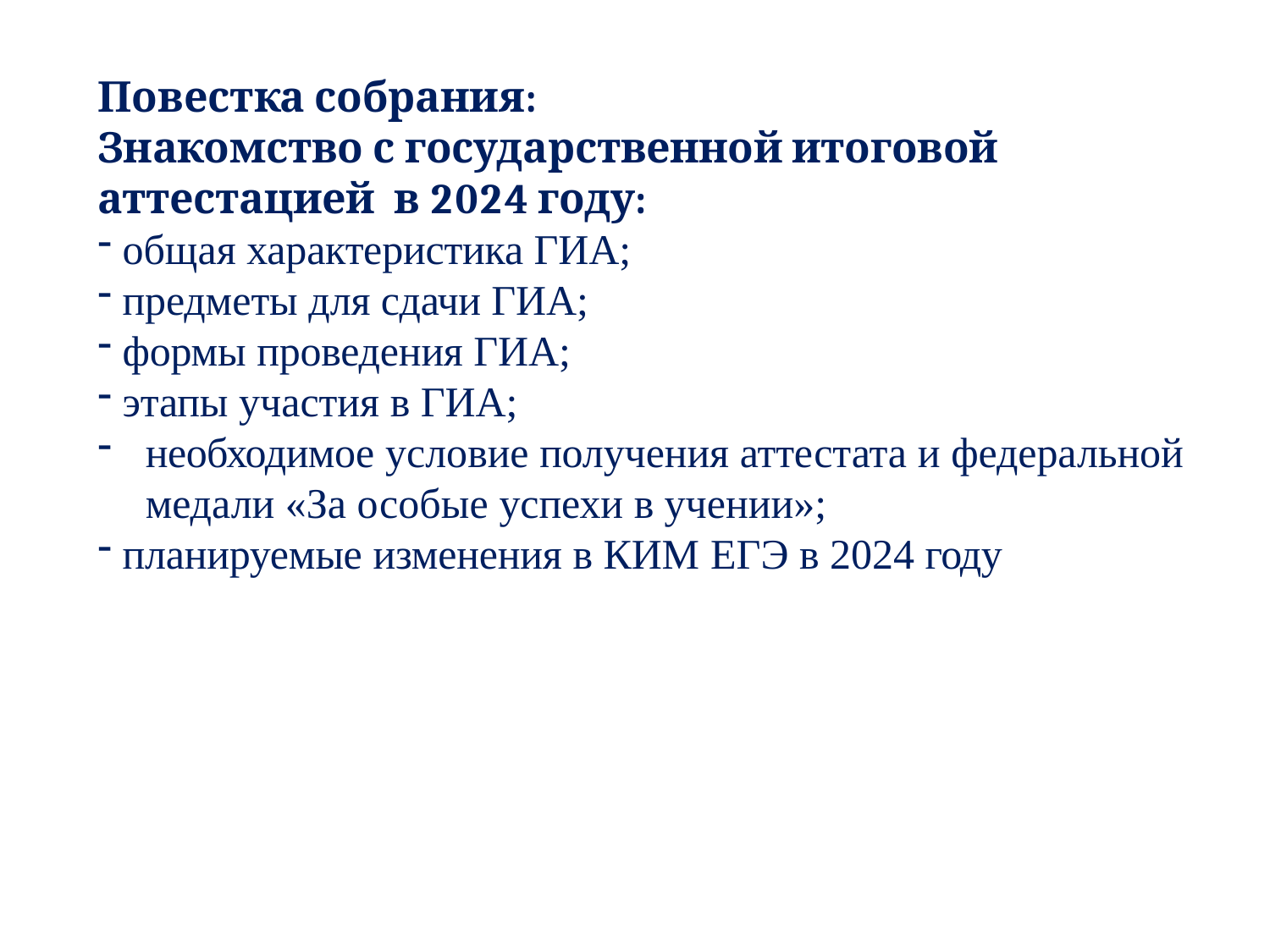

Повестка собрания:
Знакомство с государственной итоговой аттестацией  в 2024 году:
общая характеристика ГИА;
предметы для сдачи ГИА;
формы проведения ГИА;
этапы участия в ГИА;
необходимое условие получения аттестата и федеральной
медали «За особые успехи в учении»;
планируемые изменения в КИМ ЕГЭ в 2024 году